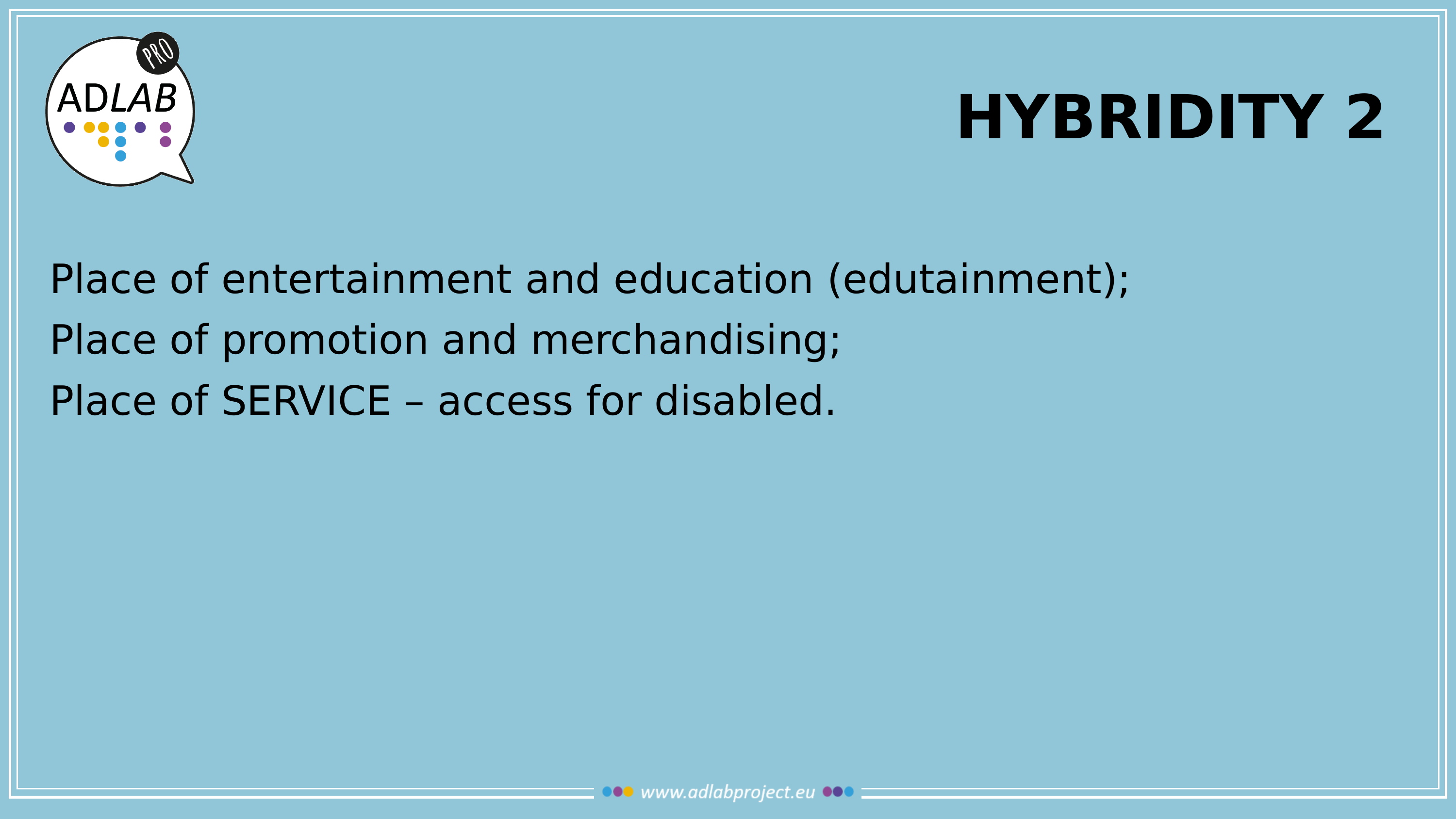

# Hybridity 2
Place of entertainment and education (edutainment);
Place of promotion and merchandising;
Place of SERVICE – access for disabled.